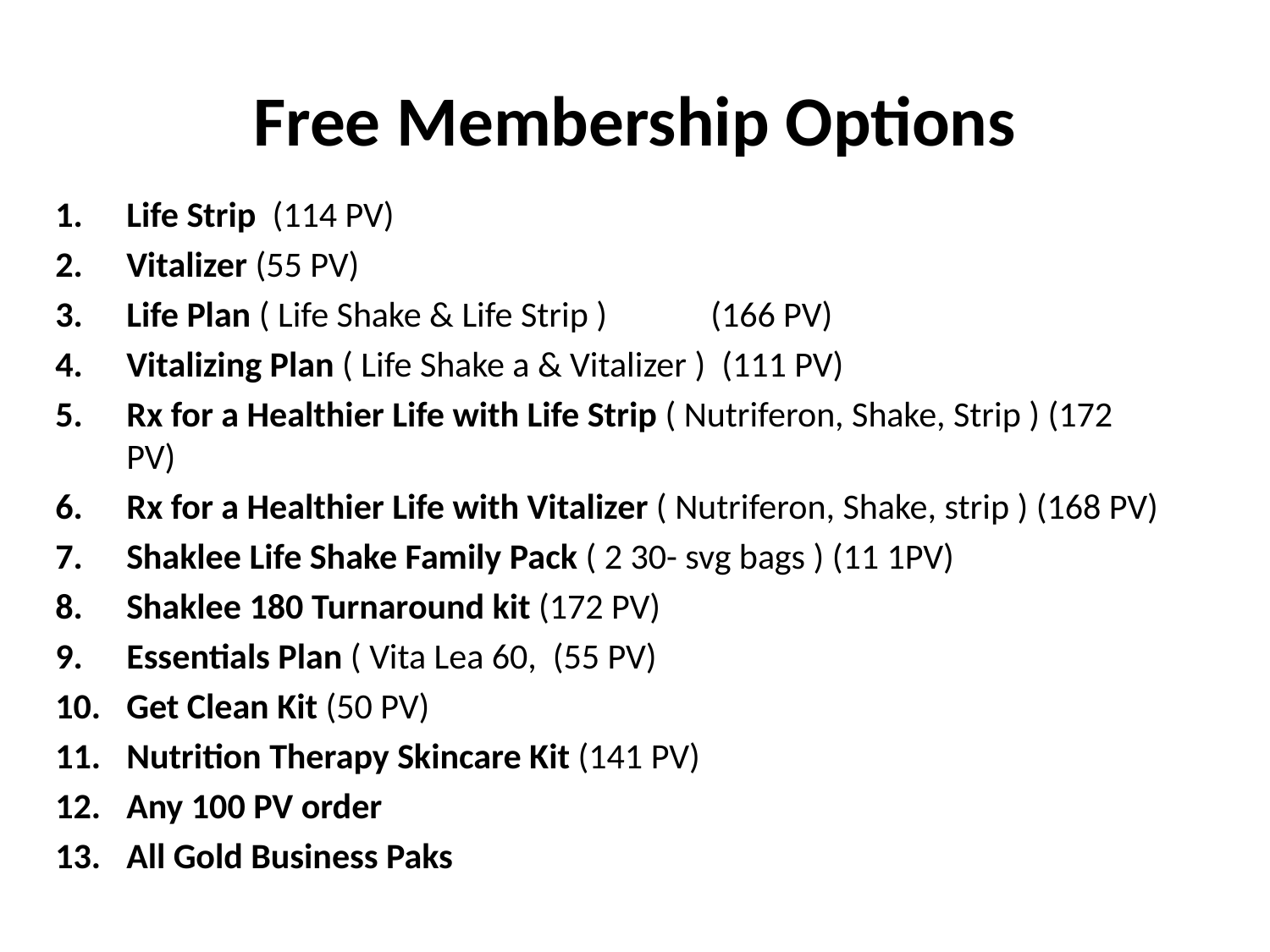

# Free Membership Options
Life Strip  (114 PV)
Vitalizer (55 PV)
Life Plan ( Life Shake & Life Strip )	(166 PV)
Vitalizing Plan ( Life Shake a & Vitalizer )  (111 PV)
Rx for a Healthier Life with Life Strip ( Nutriferon, Shake, Strip ) (172 PV)
Rx for a Healthier Life with Vitalizer ( Nutriferon, Shake, strip ) (168 PV)
Shaklee Life Shake Family Pack ( 2 30- svg bags ) (11 1PV)
Shaklee 180 Turnaround kit (172 PV)
Essentials Plan ( Vita Lea 60,  (55 PV)
Get Clean Kit (50 PV)
Nutrition Therapy Skincare Kit (141 PV)
Any 100 PV order
All Gold Business Paks